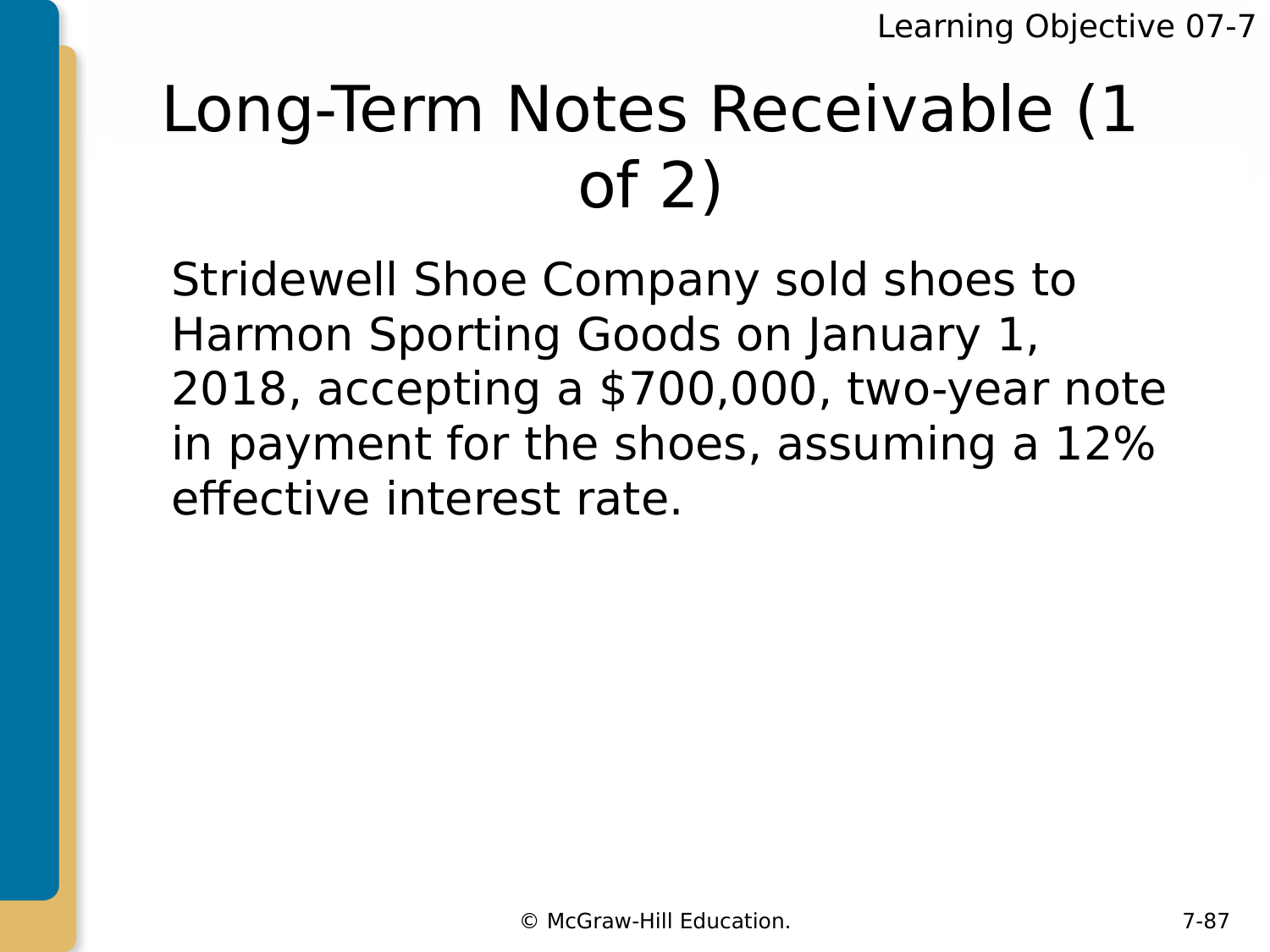

Learning Objective 07-7
# Long-Term Notes Receivable (1 of 2)
Stridewell Shoe Company sold shoes to Harmon Sporting Goods on January 1, 2018, accepting a $700,000, two-year note in payment for the shoes, assuming a 12% effective interest rate.